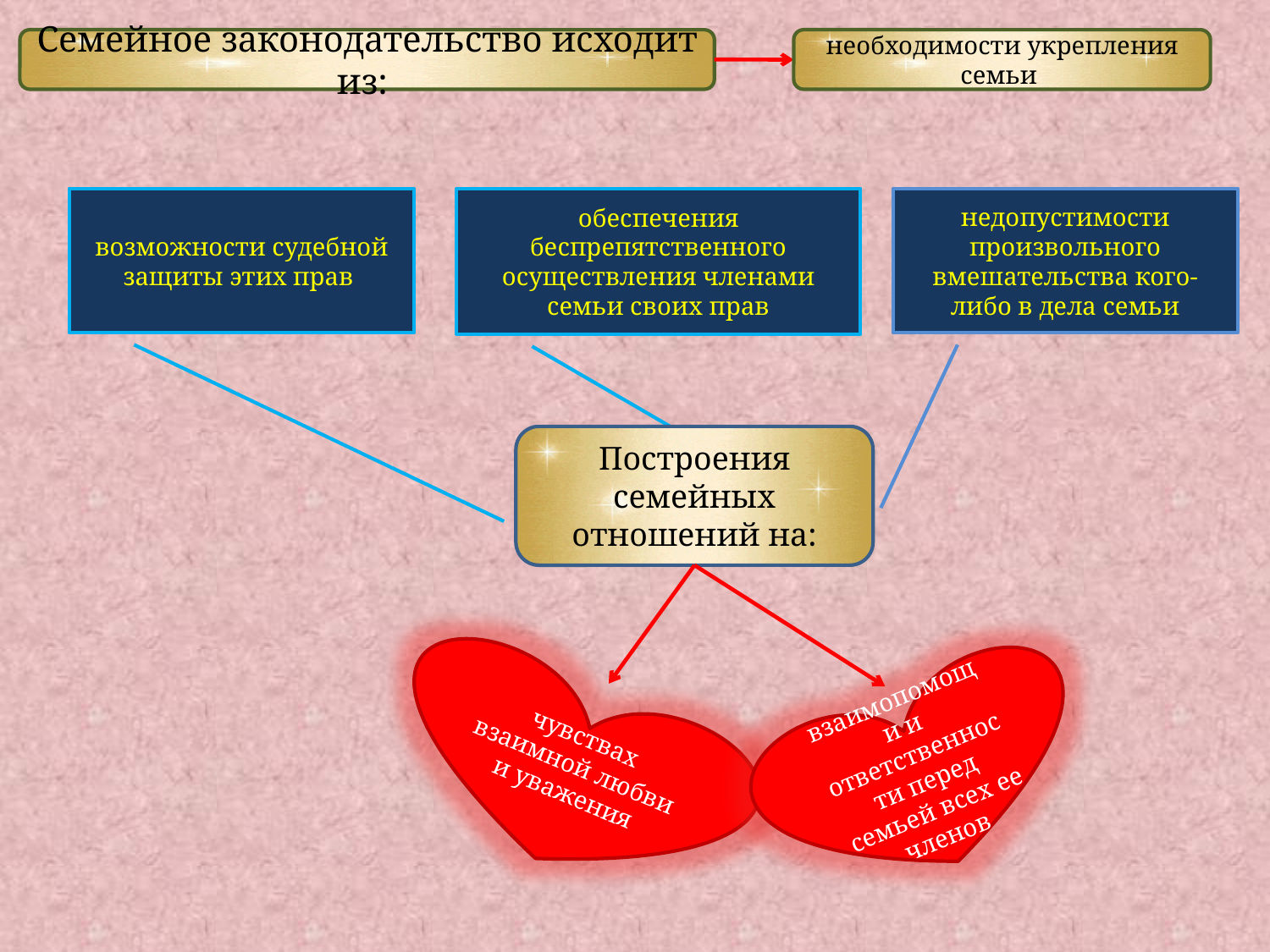

Семейное законодательство исходит из:
необходимости укрепления семьи
обеспечения беспрепятственного осуществления членами семьи своих прав
возможности судебной защиты этих прав
недопустимости произвольного вмешательства кого-либо в дела семьи
Построения семейных отношений на:
чувствах взаимной любви и уважения
взаимопомощи и ответственности перед семьей всех ее членов